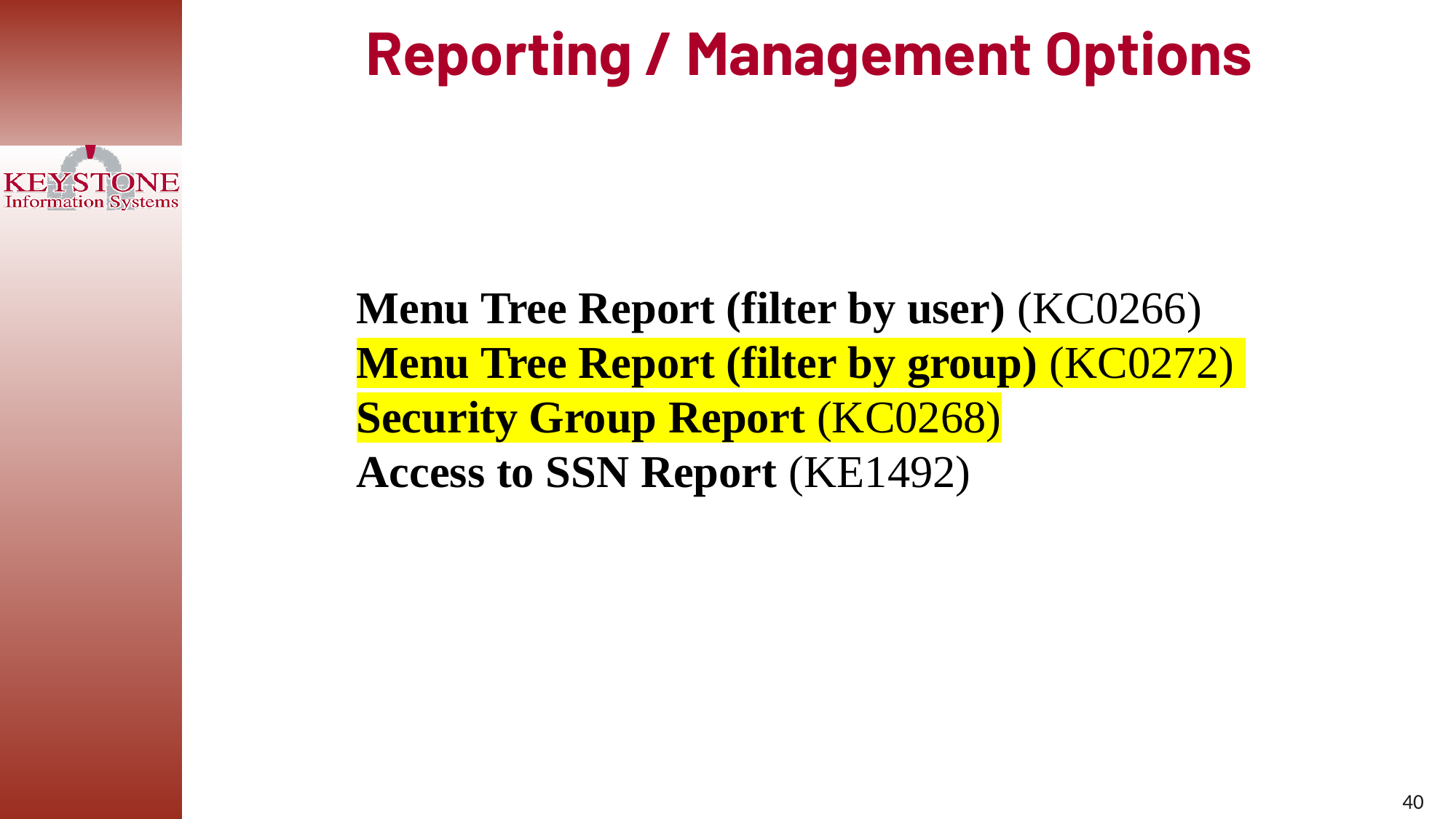

Reporting / Management Options

Menu Tree Report (filter by user) (KC0266)
Menu Tree Report (filter by group) (KC0272)
Security Group Report (KC0268)
Access to SSN Report (KE1492)
40